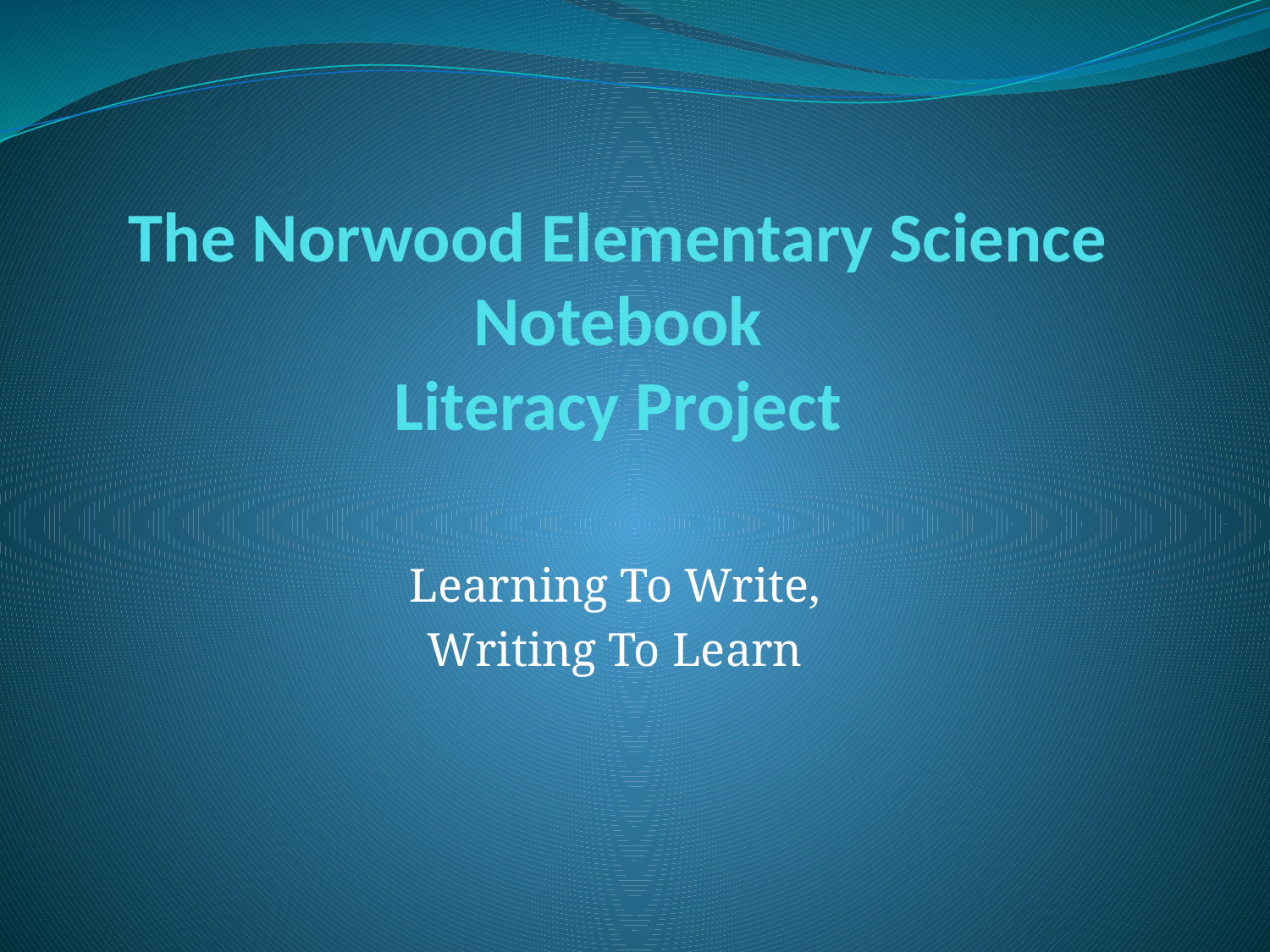

# The Norwood Elementary Science Notebook Literacy Project
Learning To Write,
Writing To Learn